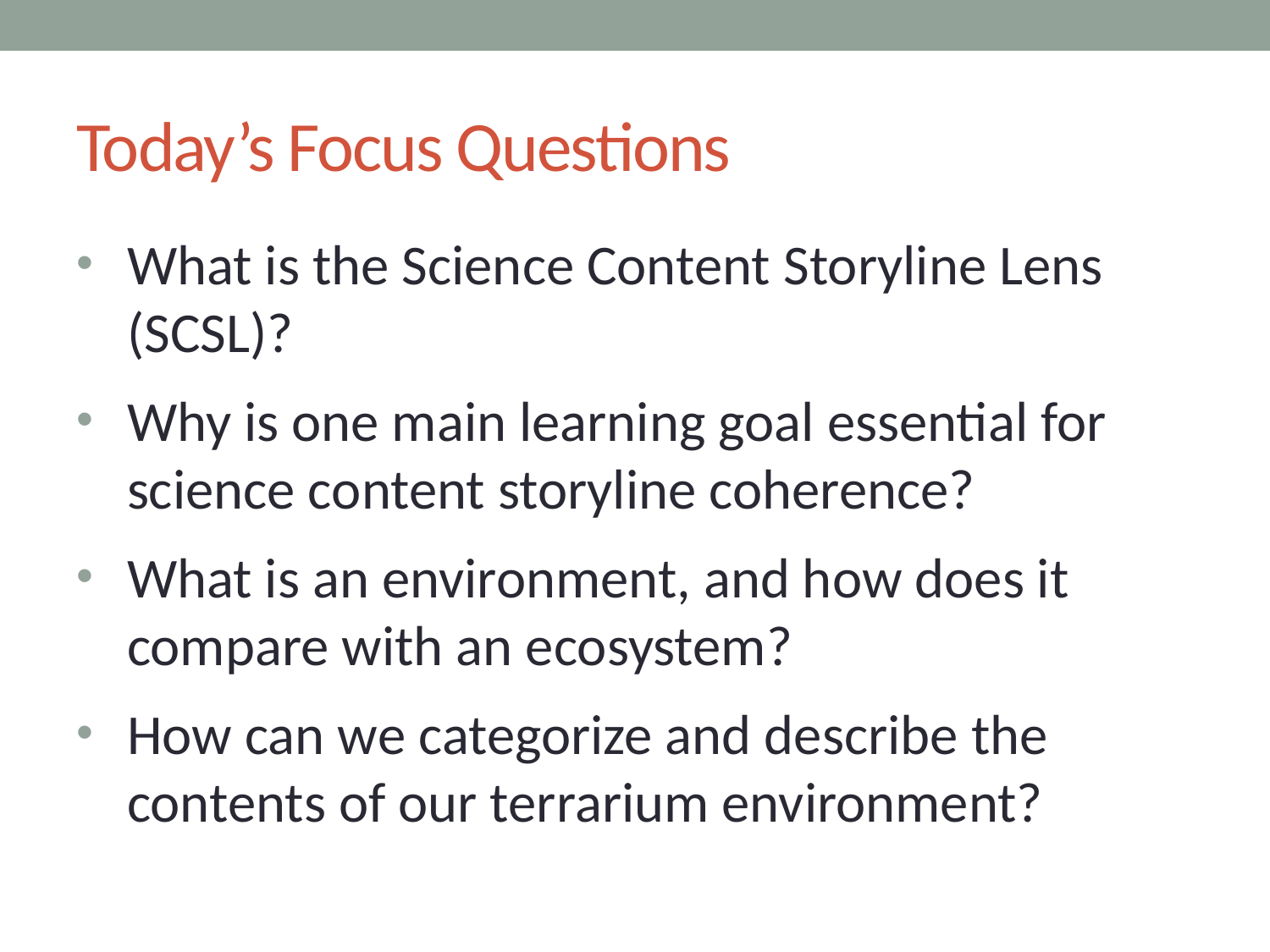

# Today’s Focus Questions
What is the Science Content Storyline Lens (SCSL)?
Why is one main learning goal essential for science content storyline coherence?
What is an environment, and how does it compare with an ecosystem?
How can we categorize and describe the contents of our terrarium environment?